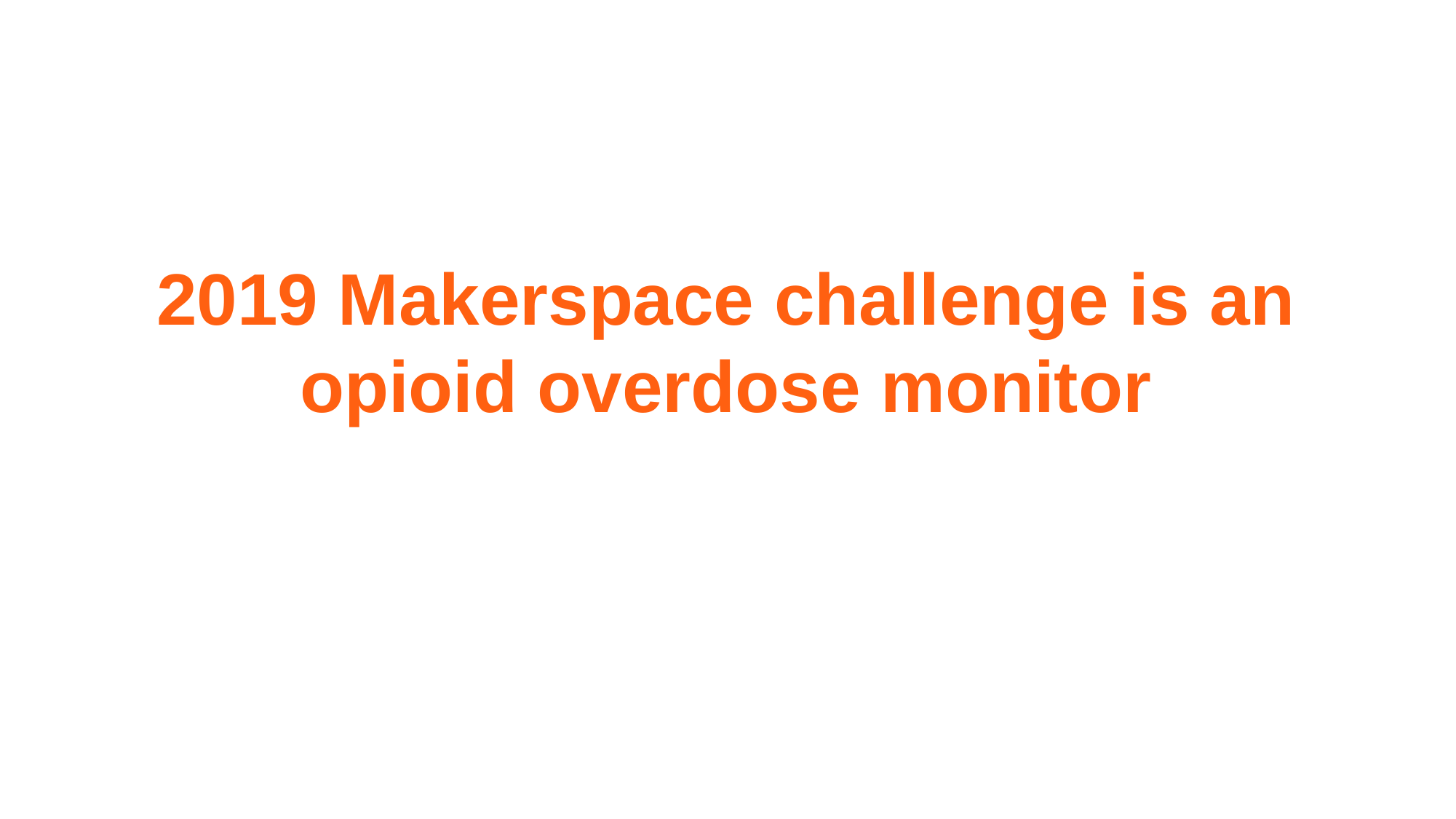

2019 Makerspace challenge is an opioid overdose monitor